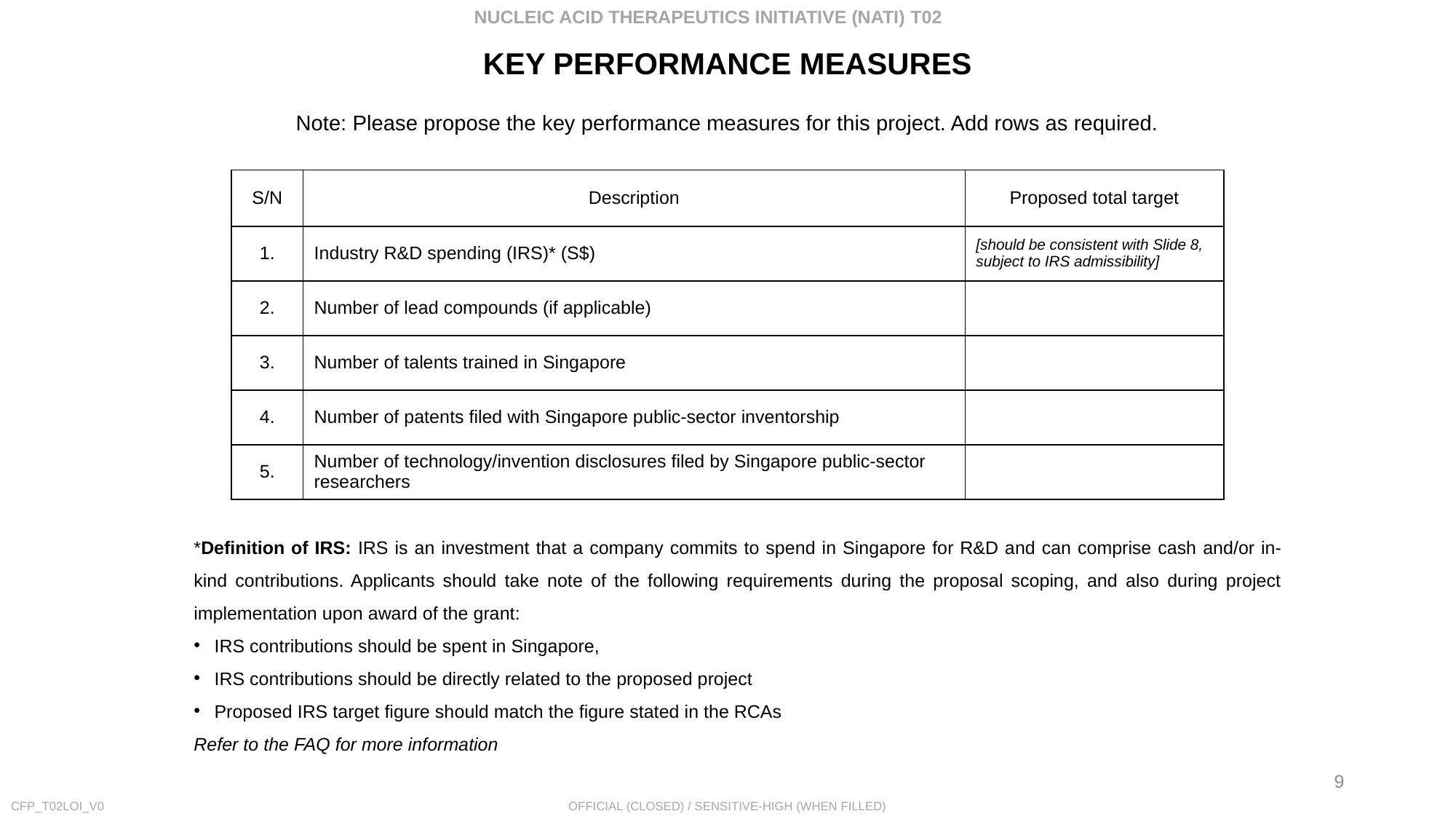

KEY PERFORMANCE MEASURES
Note: Please propose the key performance measures for this project. Add rows as required.
| S/N | Description | Proposed total target |
| --- | --- | --- |
| 1. | Industry R&D spending (IRS)\* (S$) | [should be consistent with Slide 8, subject to IRS admissibility] |
| 2. | Number of lead compounds (if applicable) |  |
| 3. | Number of talents trained in Singapore |  |
| 4. | Number of patents filed with Singapore public-sector inventorship |  |
| 5. | Number of technology/invention disclosures filed by Singapore public-sector researchers |  |
*Definition of IRS: IRS is an investment that a company commits to spend in Singapore for R&D and can comprise cash and/or in-kind contributions. Applicants should take note of the following requirements during the proposal scoping, and also during project implementation upon award of the grant:
IRS contributions should be spent in Singapore,
IRS contributions should be directly related to the proposed project
Proposed IRS target figure should match the figure stated in the RCAs
Refer to the FAQ for more information
9